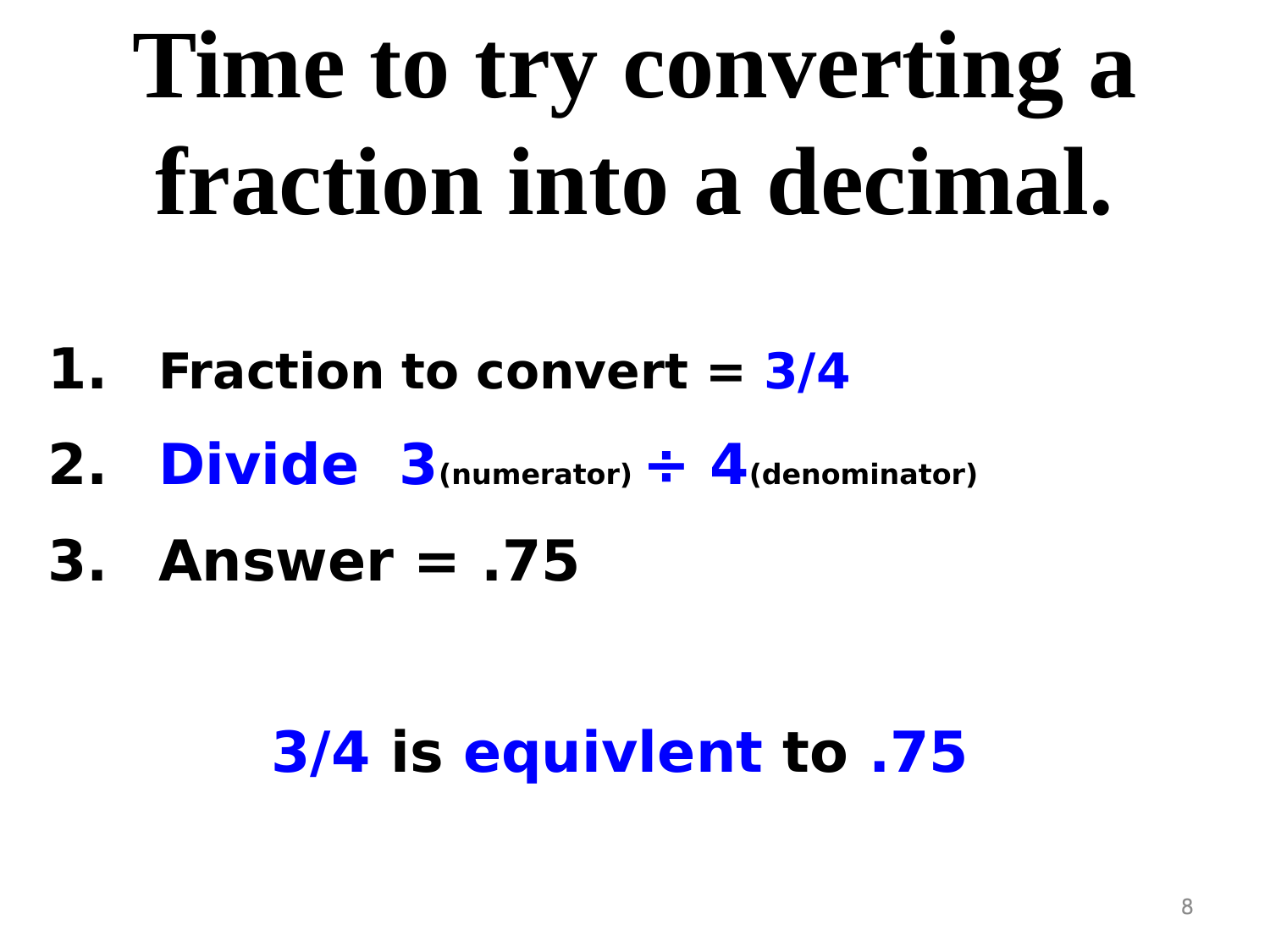

# Time to try converting a fraction into a decimal.
  Fraction to convert = 3/4
  Divide  3(numerator) ÷ 4(denominator)
  Answer = .75

3/4 is equivlent to .75
8